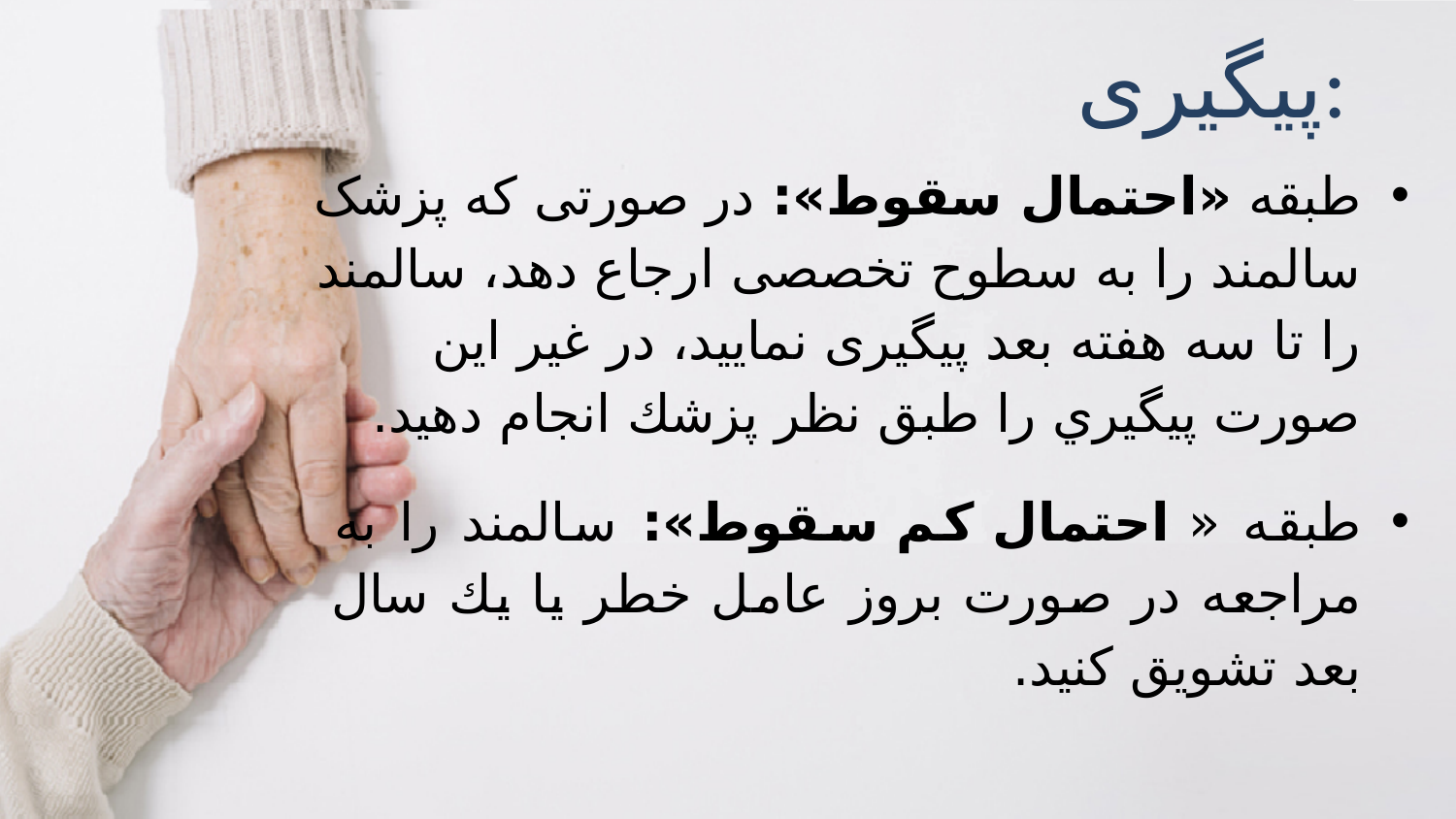

# پیگیری:
طبقه «احتمال سقوط»: در صورتی که پزشک سالمند را به سطوح تخصصی ارجاع دهد، سالمند را تا سه هفته بعد پیگیری نمایید، در غير اين صورت پيگيري را طبق نظر پزشك انجام دهيد.

طبقه « احتمال کم سقوط»: سالمند را به مراجعه در صورت بروز عامل خطر يا يك سال بعد تشويق كنيد.